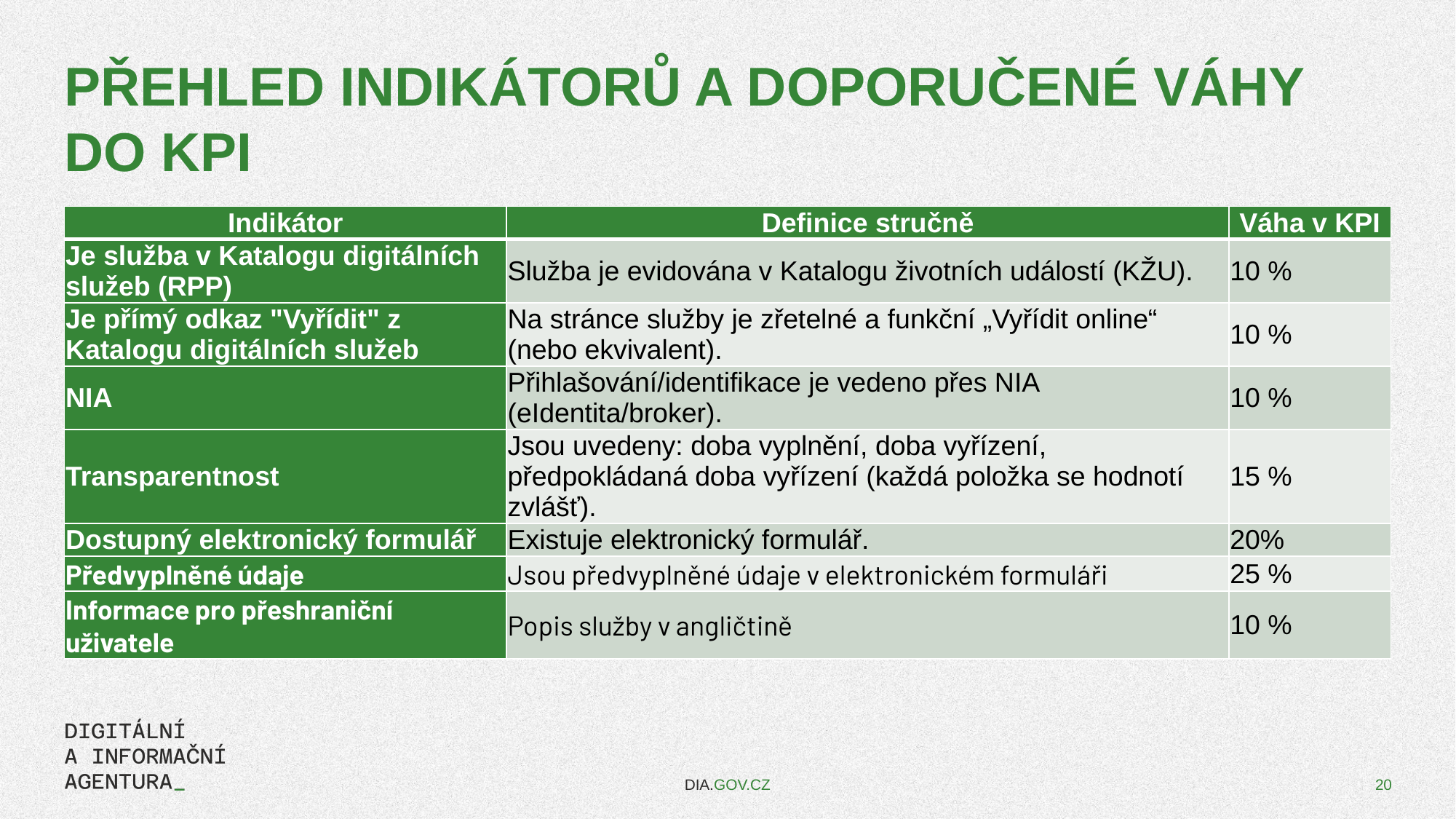

# Přehled indikátorů a doporučené váhy do KPI
| Indikátor | Definice stručně | Váha v KPI |
| --- | --- | --- |
| Je služba v Katalogu digitálních služeb (RPP) | Služba je evidována v Katalogu životních událostí (KŽU). | 10 % |
| Je přímý odkaz "Vyřídit" z Katalogu digitálních služeb | Na stránce služby je zřetelné a funkční „Vyřídit online“ (nebo ekvivalent). | 10 % |
| NIA | Přihlašování/identifikace je vedeno přes NIA (eIdentita/broker). | 10 % |
| Transparentnost | Jsou uvedeny: doba vyplnění, doba vyřízení, předpokládaná doba vyřízení (každá položka se hodnotí zvlášť). | 15 % |
| Dostupný elektronický formulář | Existuje elektronický formulář. | 20% |
| Předvyplněné údaje | Jsou předvyplněné údaje v elektronickém formuláři | 25 % |
| Informace pro přeshraniční uživatele | Popis služby v angličtině | 10 % |
DIA.GOV.CZ
20